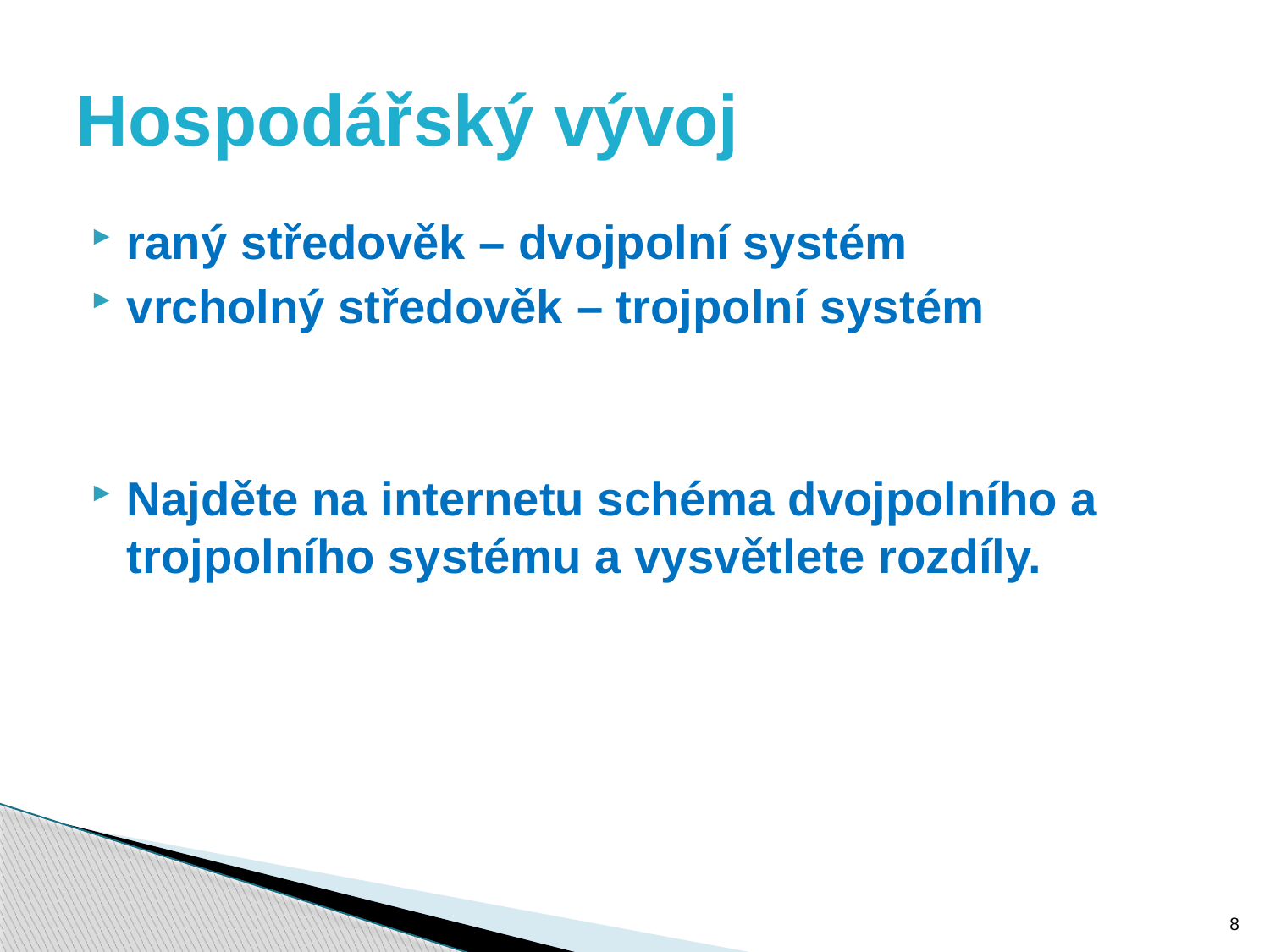

# Hospodářský vývoj
raný středověk – dvojpolní systém
vrcholný středověk – trojpolní systém

Najděte na internetu schéma dvojpolního a trojpolního systému a vysvětlete rozdíly.

8